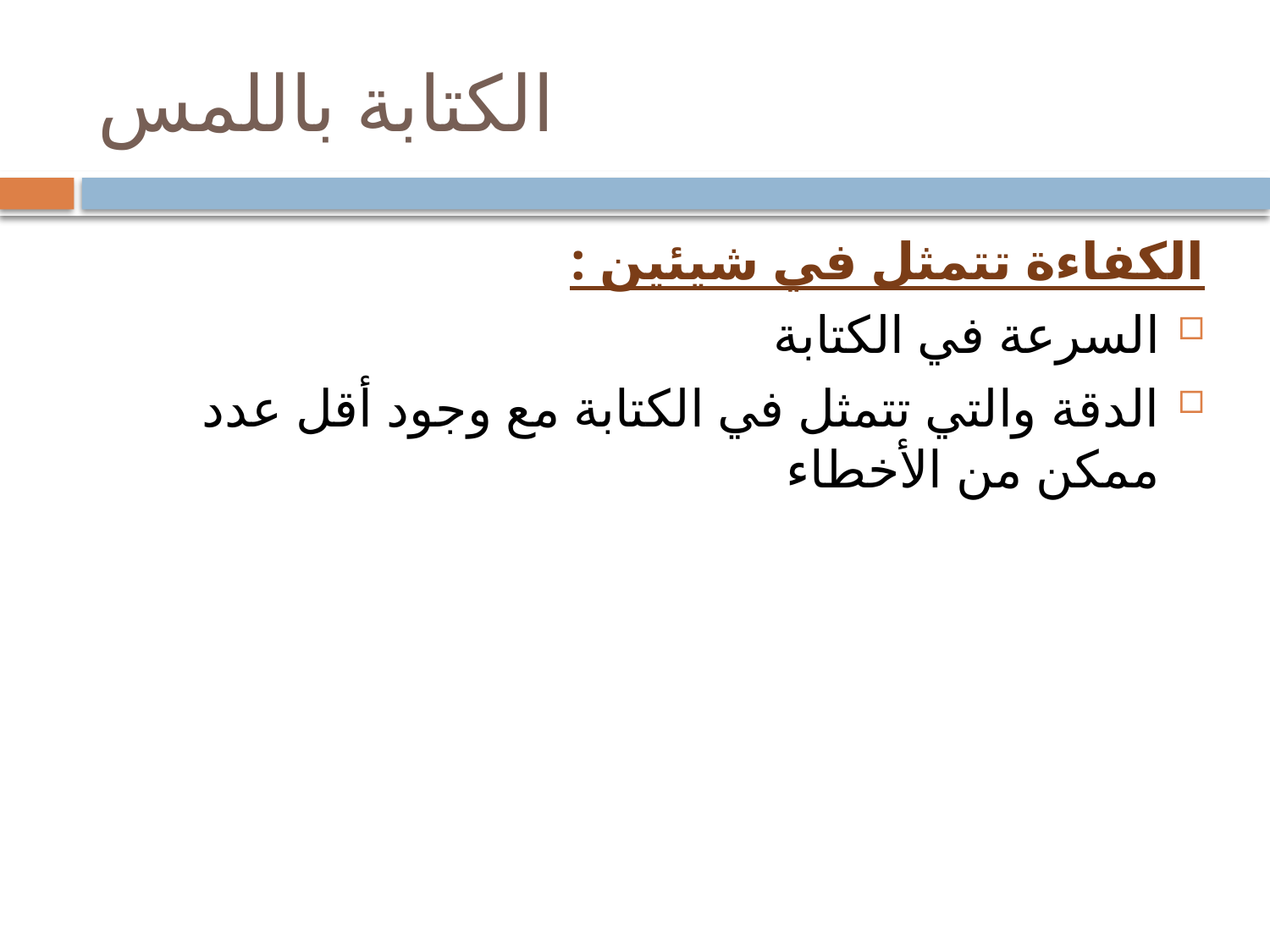

# الكتابة باللمس
الكفاءة تتمثل في شيئين :
السرعة في الكتابة
الدقة والتي تتمثل في الكتابة مع وجود أقل عدد ممكن من الأخطاء